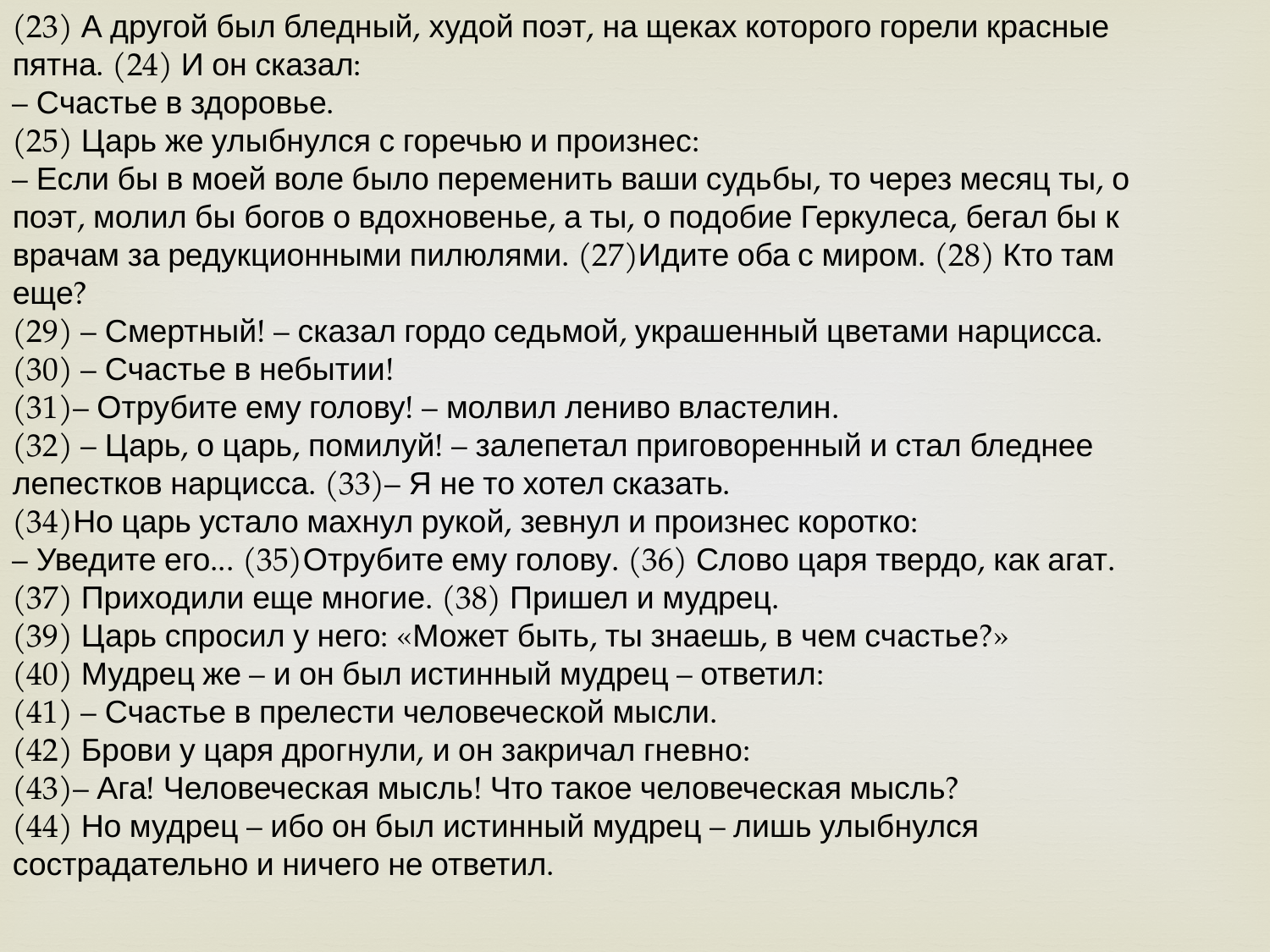

(23) А другой был бледный, худой поэт, на щеках которого горели красные пятна. (24) И он сказал: 
– Счастье в здоровье. 
(25) Царь же улыбнулся с горечью и произнес: 
– Если бы в моей воле было переменить ваши судьбы, то через месяц ты, о поэт, молил бы богов о вдохновенье, а ты, о подобие Геркулеса, бегал бы к врачам за редукционными пилюлями. (27)Идите оба с миром. (28) Кто там еще? 
(29) – Смертный! – сказал гордо седьмой, украшенный цветами нарцисса.(30) – Счастье в небытии! 
(31)– Отрубите ему голову! – молвил лениво властелин. 
(32) – Царь, о царь, помилуй! – залепетал приговоренный и стал бледнее лепестков нарцисса. (33)– Я не то хотел сказать. 
(34)Но царь устало махнул рукой, зевнул и произнес коротко: 
– Уведите его... (35)Отрубите ему голову. (36) Слово царя твердо, как агат. 
(37) Приходили еще многие. (38) Пришел и мудрец. 
(39) Царь спросил у него: «Может быть, ты знаешь, в чем счастье?» 
(40) Мудрец же – и он был истинный мудрец – ответил: 
(41) – Счастье в прелести человеческой мысли. 
(42) Брови у царя дрогнули, и он закричал гневно: 
(43)– Ага! Человеческая мысль! Что такое человеческая мысль? 
(44) Но мудрец – ибо он был истинный мудрец – лишь улыбнулся сострадательно и ничего не ответил.